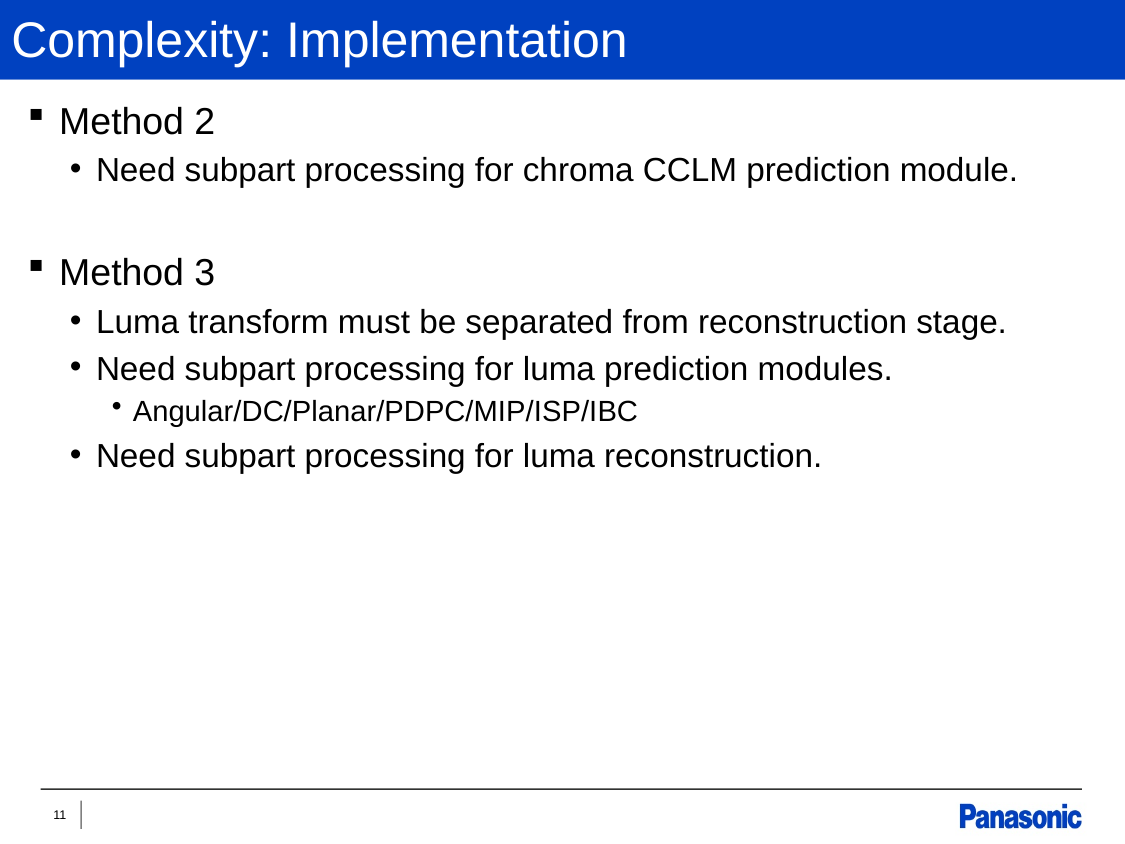

# Complexity: Implementation
Method 2
Need subpart processing for chroma CCLM prediction module.

Method 3
Luma transform must be separated from reconstruction stage.
Need subpart processing for luma prediction modules.
Angular/DC/Planar/PDPC/MIP/ISP/IBC
Need subpart processing for luma reconstruction.